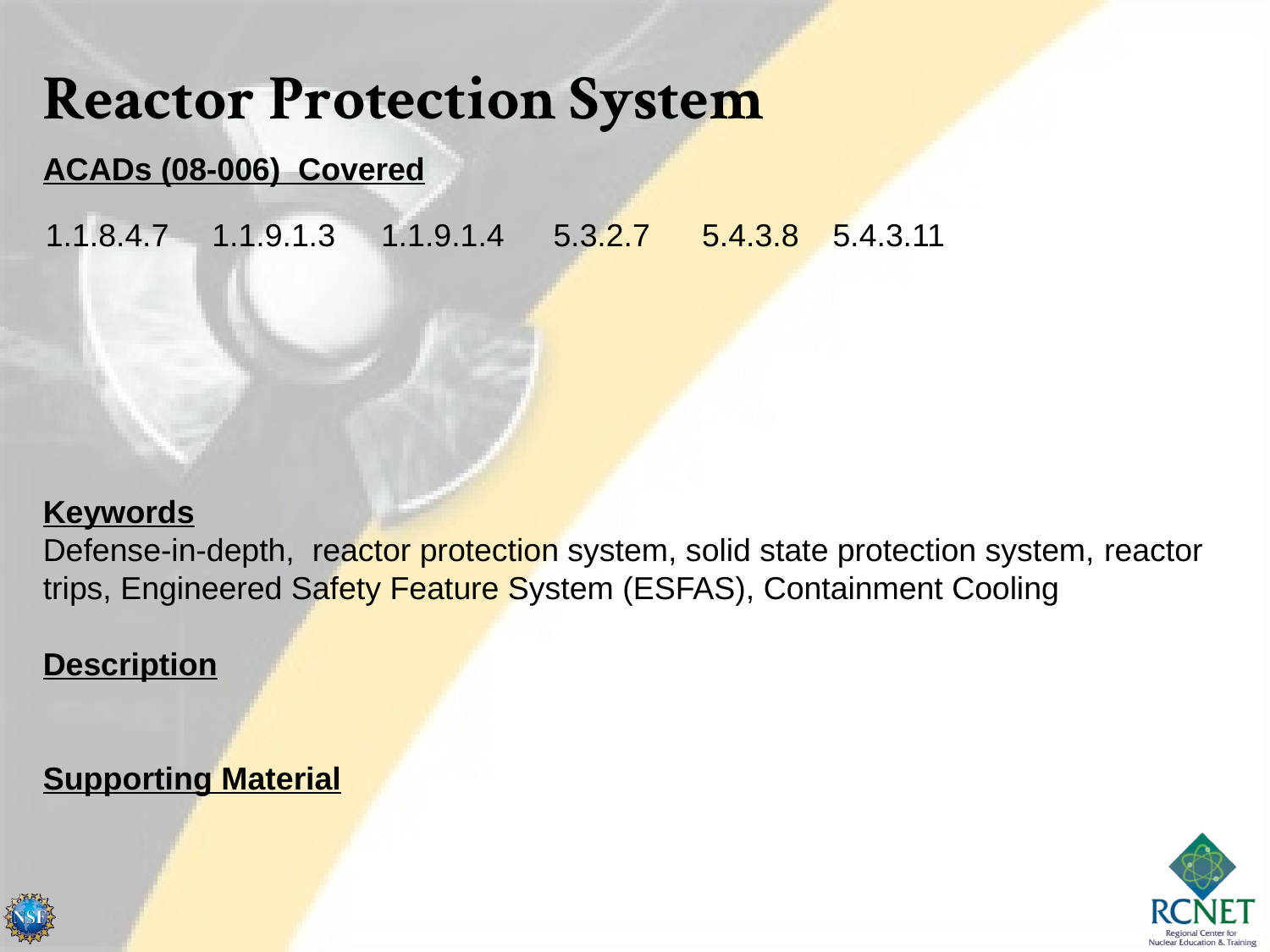

Reactor Protection System
ACADs (08-006)  Covered

Keywords
Defense-in-depth,  reactor protection system, solid state protection system, reactor trips, Engineered Safety Feature System (ESFAS), Containment Cooling

Description

Supporting Material

| 1.1.8.4.7 | 1.1.9.1.3 | 1.1.9.1.4 | 5.3.2.7 | 5.4.3.8 | 5.4.3.11 |  |  |
| --- | --- | --- | --- | --- | --- | --- | --- |
|  |  |  |  |  |  |  |  |
|  |  |  |  |  |  |  |  |
|  |  |  |  |  |  |  |  |